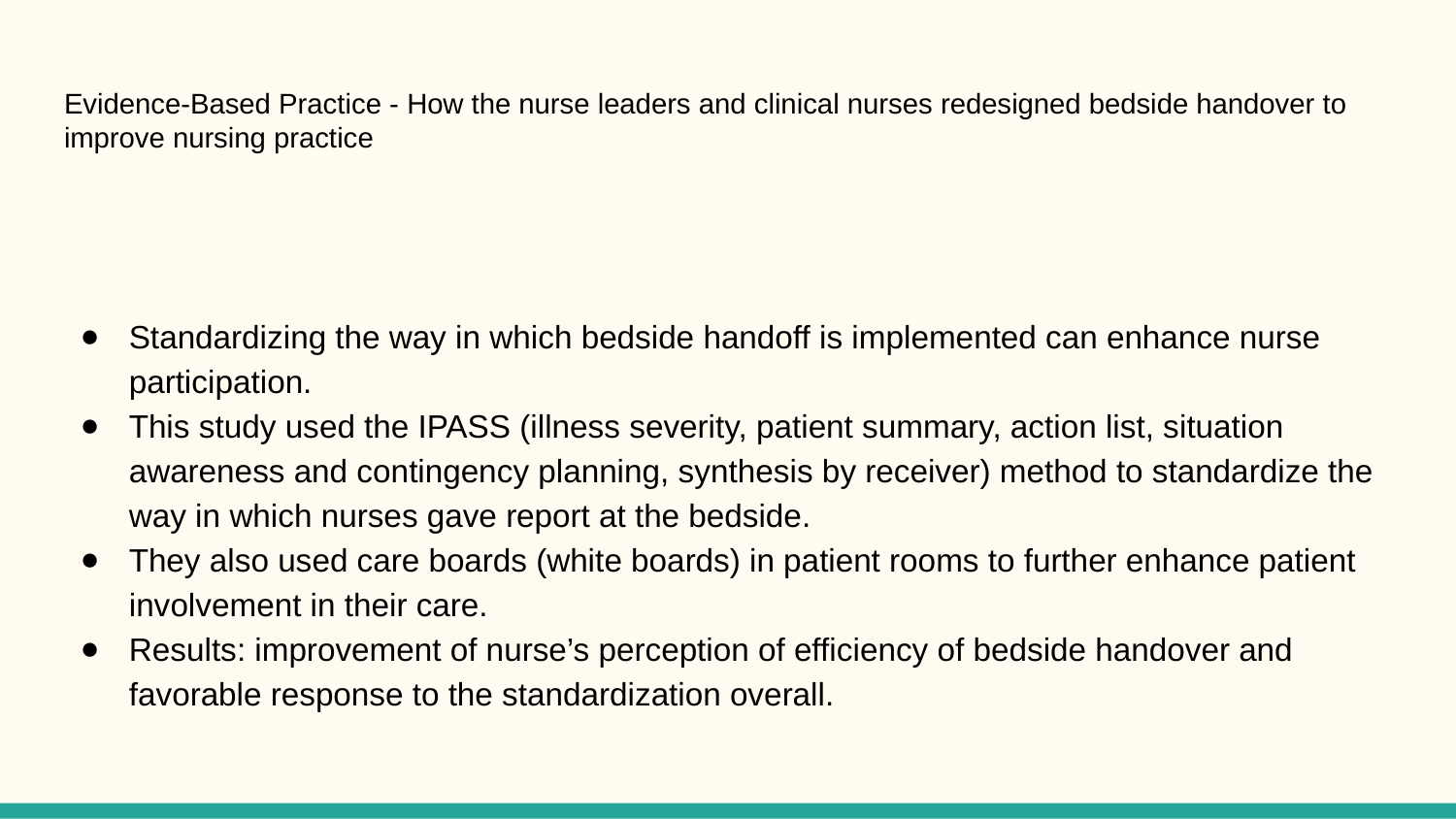

# Evidence-Based Practice - How the nurse leaders and clinical nurses redesigned bedside handover to improve nursing practice
Standardizing the way in which bedside handoff is implemented can enhance nurse participation.
This study used the IPASS (illness severity, patient summary, action list, situation awareness and contingency planning, synthesis by receiver) method to standardize the way in which nurses gave report at the bedside.
They also used care boards (white boards) in patient rooms to further enhance patient involvement in their care.
Results: improvement of nurse’s perception of efficiency of bedside handover and favorable response to the standardization overall.